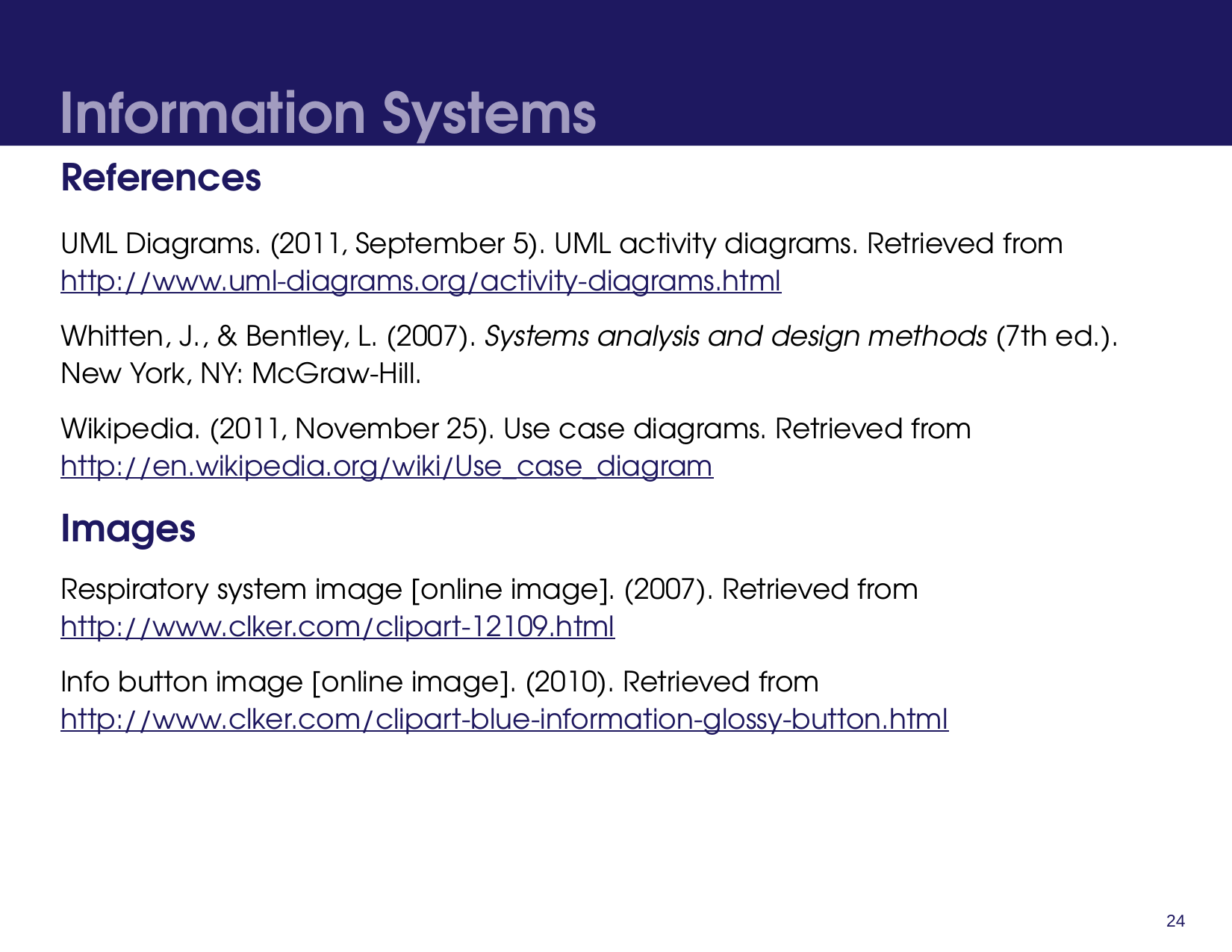

# Information Systems
References

UML Diagrams. (2011, September 5). UML activity diagrams. Retrieved from http://www.uml-diagrams.org/activity-diagrams.html
Whitten, J., & Bentley, L. (2007). Systems analysis and design methods (7th ed.). New York, NY: McGraw-Hill.
Wikipedia. (2011, November 25). Use case diagrams. Retrieved from http://en.wikipedia.org/wiki/Use_case_diagram
Images
Respiratory system image [online image]. (2007). Retrieved from http://www.clker.com/clipart-12109.html
Info button image [online image]. (2010). Retrieved from http://www.clker.com/clipart-blue-information-glossy-button.html

24